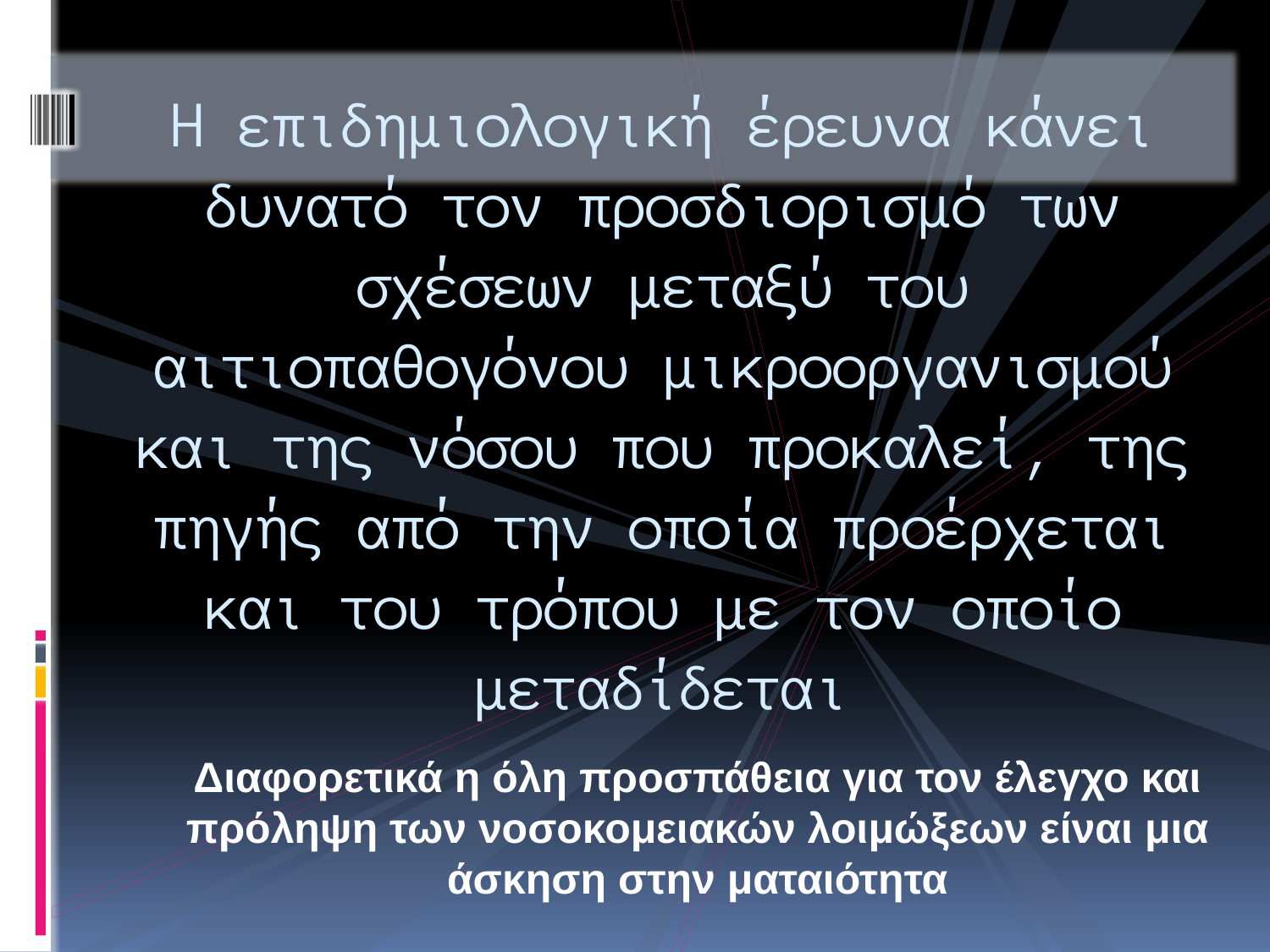

# Η επιδημιολογική έρευνα κάνει δυνατό τον προσδιορισμό των σχέσεων μεταξύ του αιτιοπαθογόνου μικροοργανισμού και της νόσου που προκαλεί, της πηγής από την οποία προέρχεται και του τρόπου με τον οποίο μεταδίδεται
Διαφορετικά η όλη προσπάθεια για τον έλεγχο και πρόληψη των νοσοκομειακών λοιμώξεων είναι μια άσκηση στην ματαιότητα